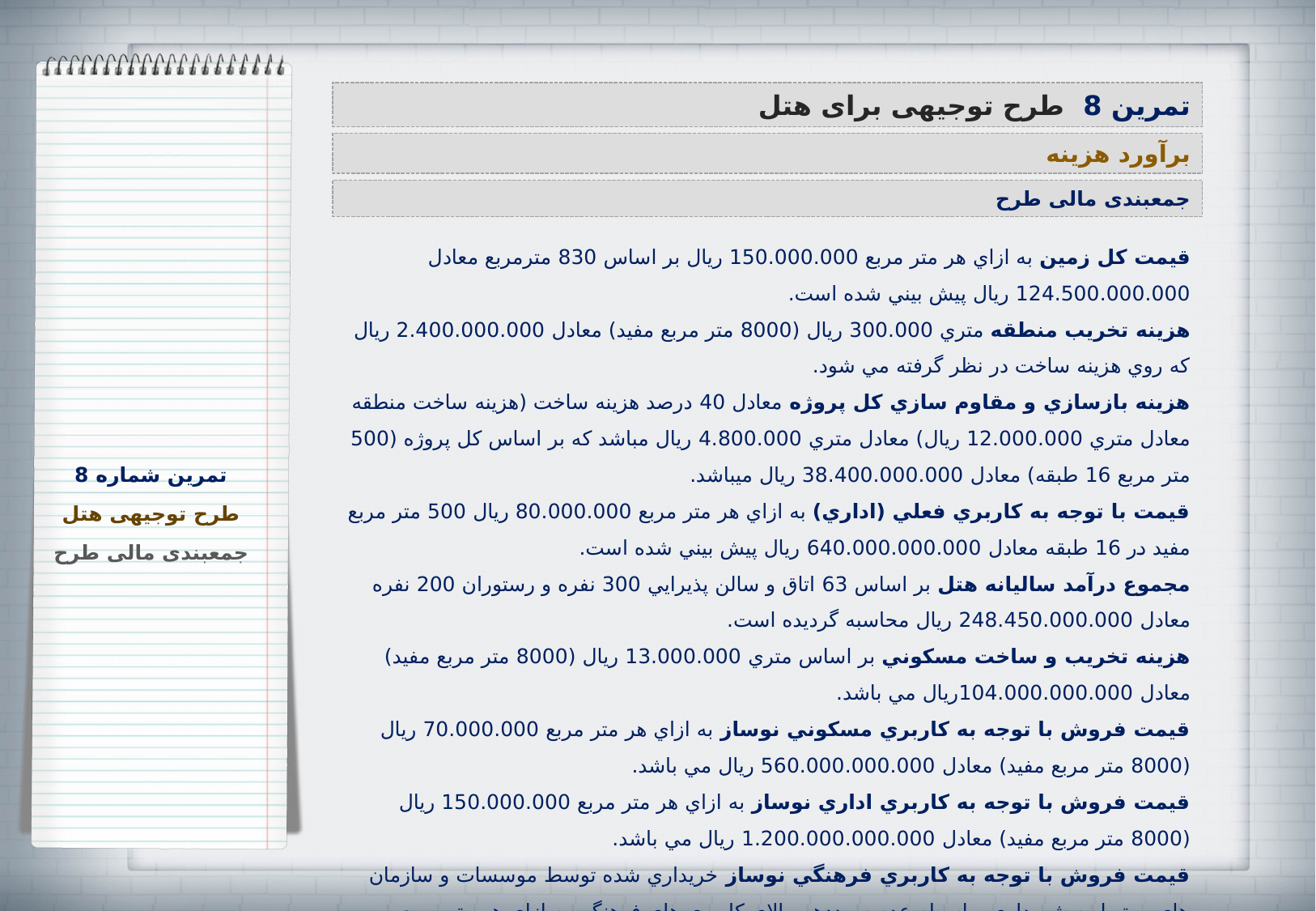

تمرین 8  طرح توجیهی برای هتل
برآورد هزینه
جمع‏بندی مالی طرح
قيمت كل زمين به ازاي هر متر مربع 150.000.000 ريال بر اساس 830 مترمربع معادل 124.500.000.000 ريال پيش بيني شده است.
هزينه تخريب منطقه متري 300.000 ريال (8000 متر مربع مفيد) معادل 2.400.000.000 ريال كه روي هزينه ساخت در نظر گرفته مي شود.
هزينه بازسازي و مقاوم سازي كل پروژه معادل 40 درصد هزينه ساخت (هزينه ساخت منطقه معادل متري 12.000.000 ريال) معادل متري 4.800.000 ريال مباشد كه بر اساس كل پروژه (500 متر مربع 16 طبقه) معادل 38.400.000.000 ريال ميباشد.
قيمت با توجه به كاربري فعلي (اداري) به ازاي هر متر مربع 80.000.000 ريال 500 متر مربع مفيد در 16 طبقه معادل 640.000.000.000 ريال پيش بيني شده است.
مجموع درآمد ساليانه هتل بر اساس 63 اتاق و سالن پذيرايي 300 نفره و رستوران 200 نفره معادل 248.450.000.000 ريال محاسبه گرديده است.
هزينه تخريب و ساخت مسكوني بر اساس متري 13.000.000 ريال (8000 متر مربع مفيد)  معادل 104.000.000.000ريال مي باشد.
قيمت فروش با توجه به كاربري مسكوني نوساز به ازاي هر متر مربع 70.000.000 ريال (8000 متر مربع مفيد) معادل 560.000.000.000 ريال مي باشد.
قيمت فروش با توجه به كاربري اداري نوساز به ازاي هر متر مربع 150.000.000 ريال (8000 متر مربع مفيد) معادل 1.200.000.000.000 ريال مي باشد.
قيمت فروش با توجه به كاربري فرهنگي نوساز خريداري شده توسط موسسات و سازمان هاي مرتبط به شهرداري بواسطه عدم سوددهي بالاي كاربري هاي فرهنگي به ازاي هر متر مربع 50.000.000 ريال (8000 متر مربع) معادل 400.000.000.000 ريال مي باشد.
تمرین شماره 8
طرح توجیهی هتل
جمع‏بندی مالی طرح